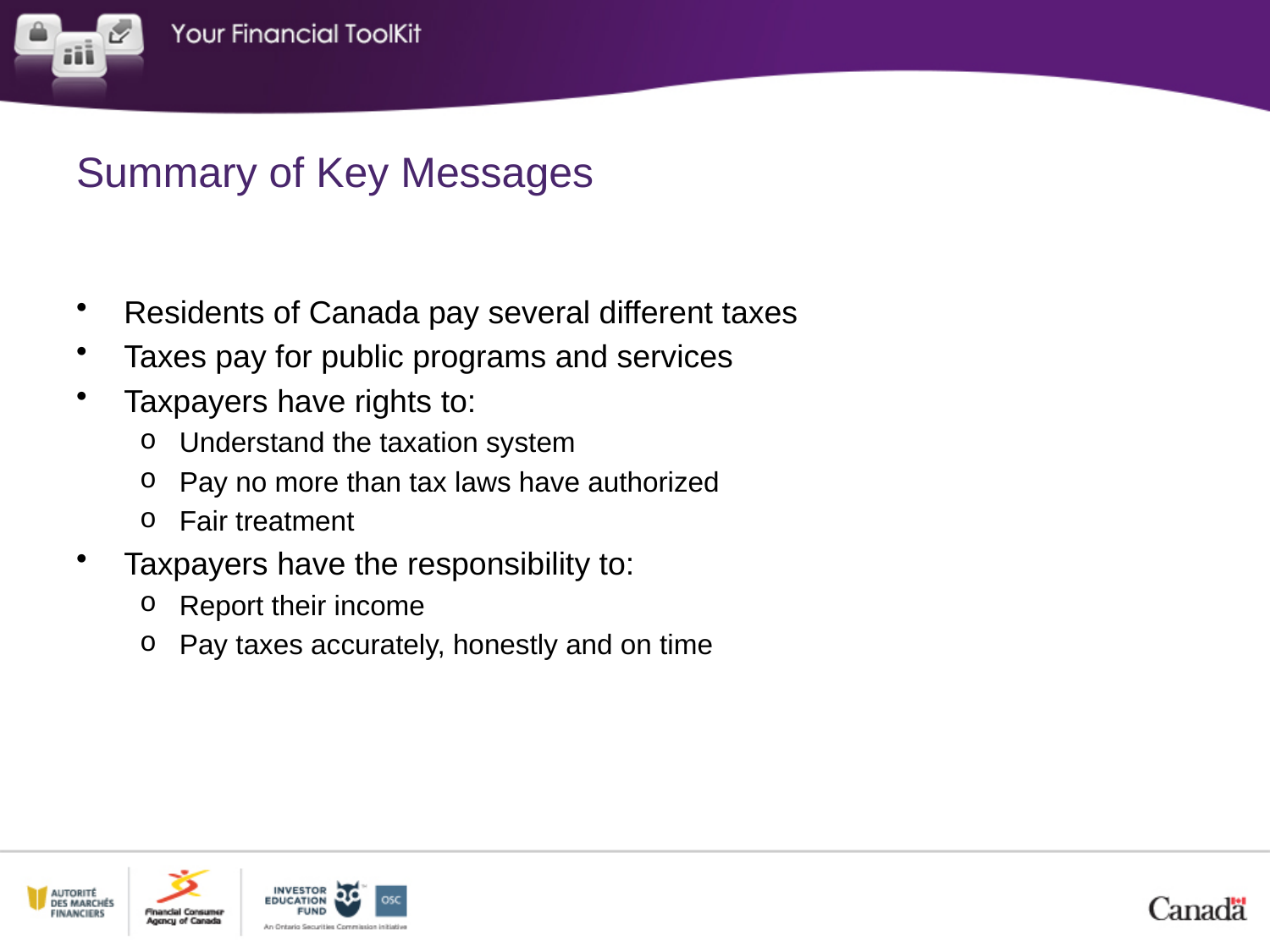

# Summary of Key Messages
Residents of Canada pay several different taxes
Taxes pay for public programs and services
Taxpayers have rights to:
Understand the taxation system
Pay no more than tax laws have authorized
Fair treatment
Taxpayers have the responsibility to:
Report their income
Pay taxes accurately, honestly and on time